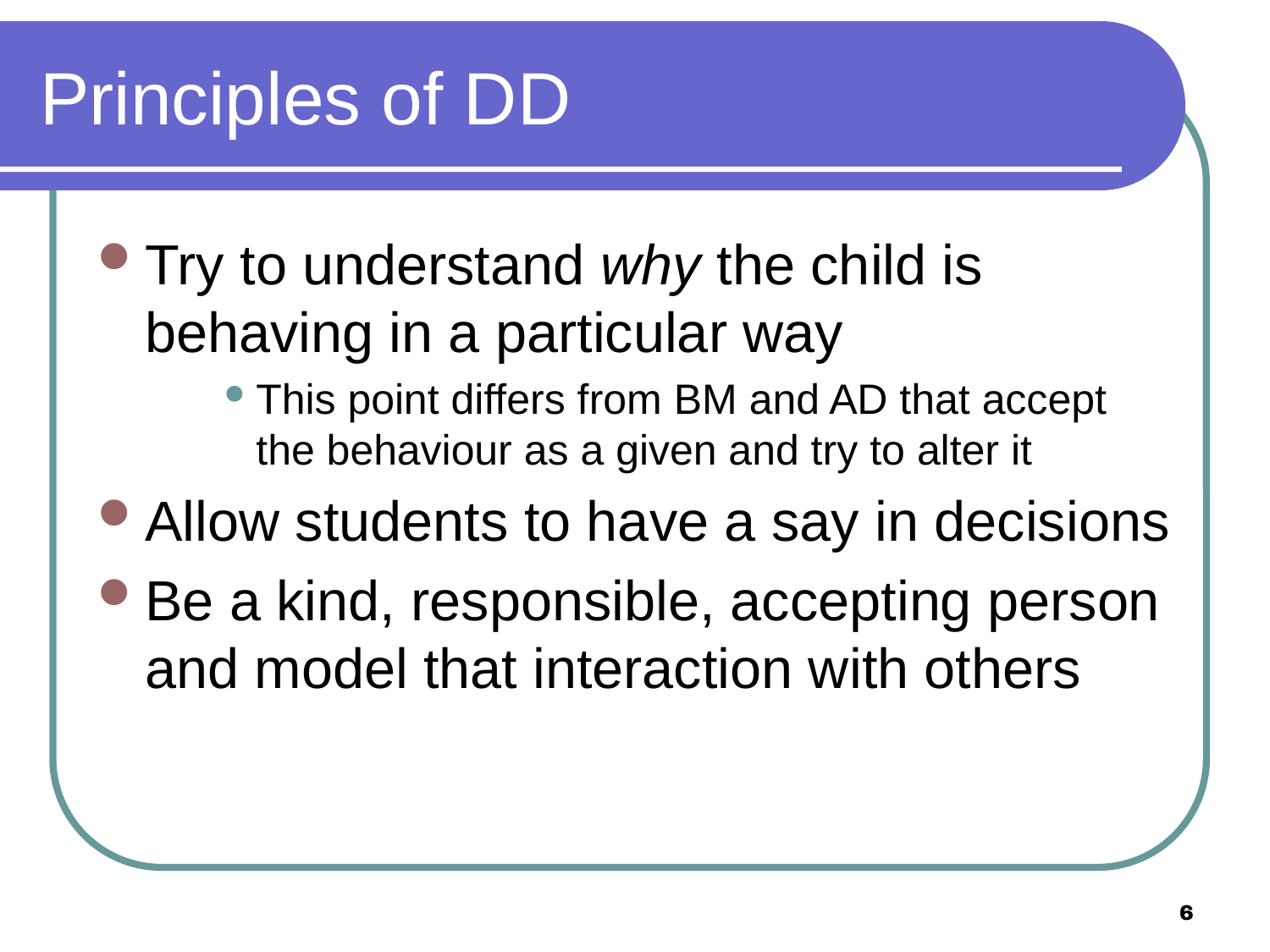

# Principles of DD
Try to understand why the child is behaving in a particular way
This point differs from BM and AD that accept the behaviour as a given and try to alter it
Allow students to have a say in decisions
Be a kind, responsible, accepting person and model that interaction with others
6